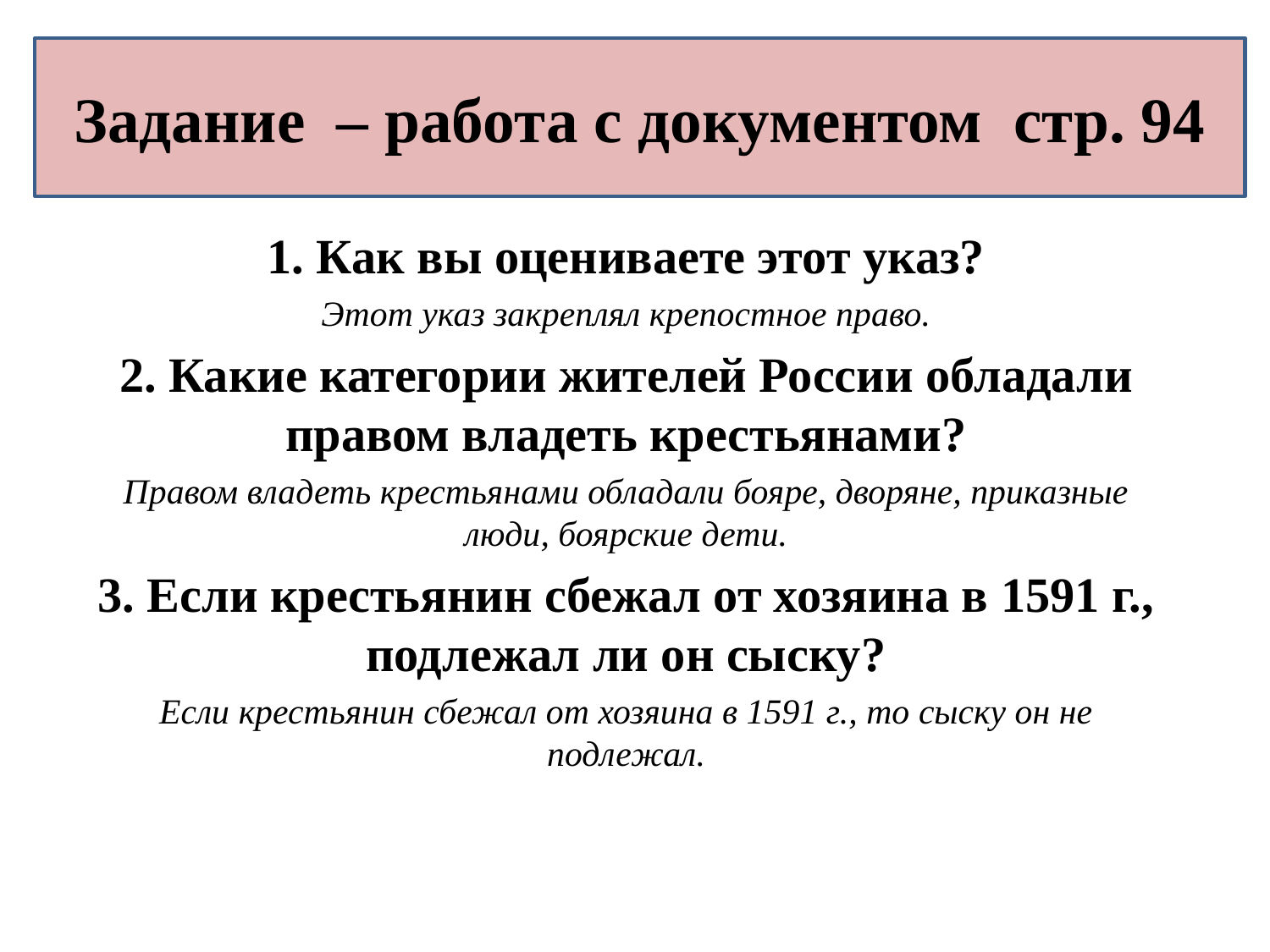

# Задание  – работа с документом  стр. 94
1. Как вы оцениваете этот указ?
Этот указ закреплял крепостное право.
2. Какие категории жителей России обладали правом владеть крестьянами?
Правом владеть крестьянами обладали бояре, дворяне, приказные люди, боярские дети.
3. Если крестьянин сбежал от хозяина в 1591 г., подлежал ли он сыску?
Если крестьянин сбежал от хозяина в 1591 г., то сыску он не подлежал.